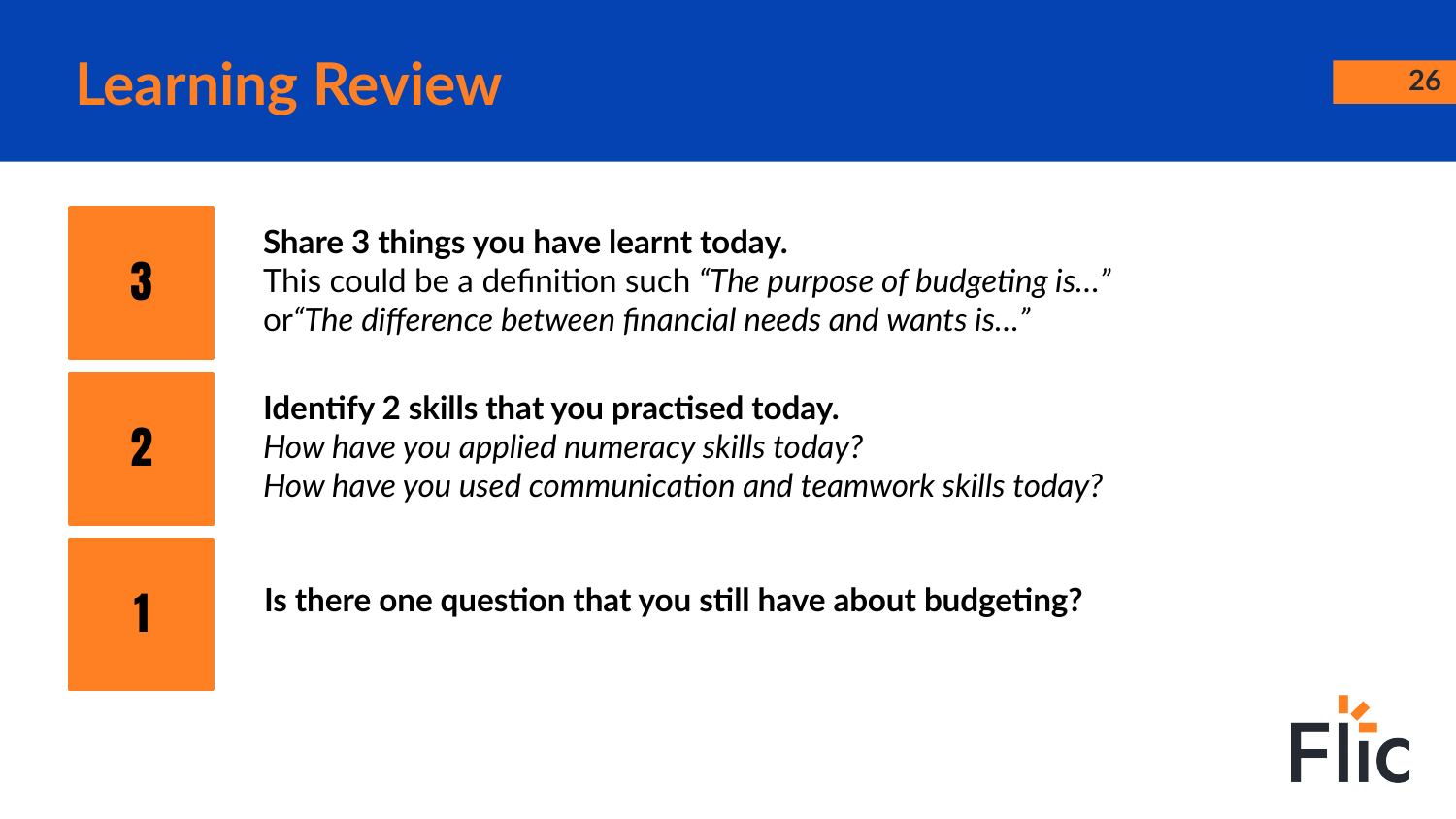

Learning Review
26
3
Share 3 things you have learnt today.
This could be a definition such “The purpose of budgeting is…” or“The difference between financial needs and wants is…”
2
Identify 2 skills that you practised today.
How have you applied numeracy skills today?
How have you used communication and teamwork skills today?
1
Is there one question that you still have about budgeting?